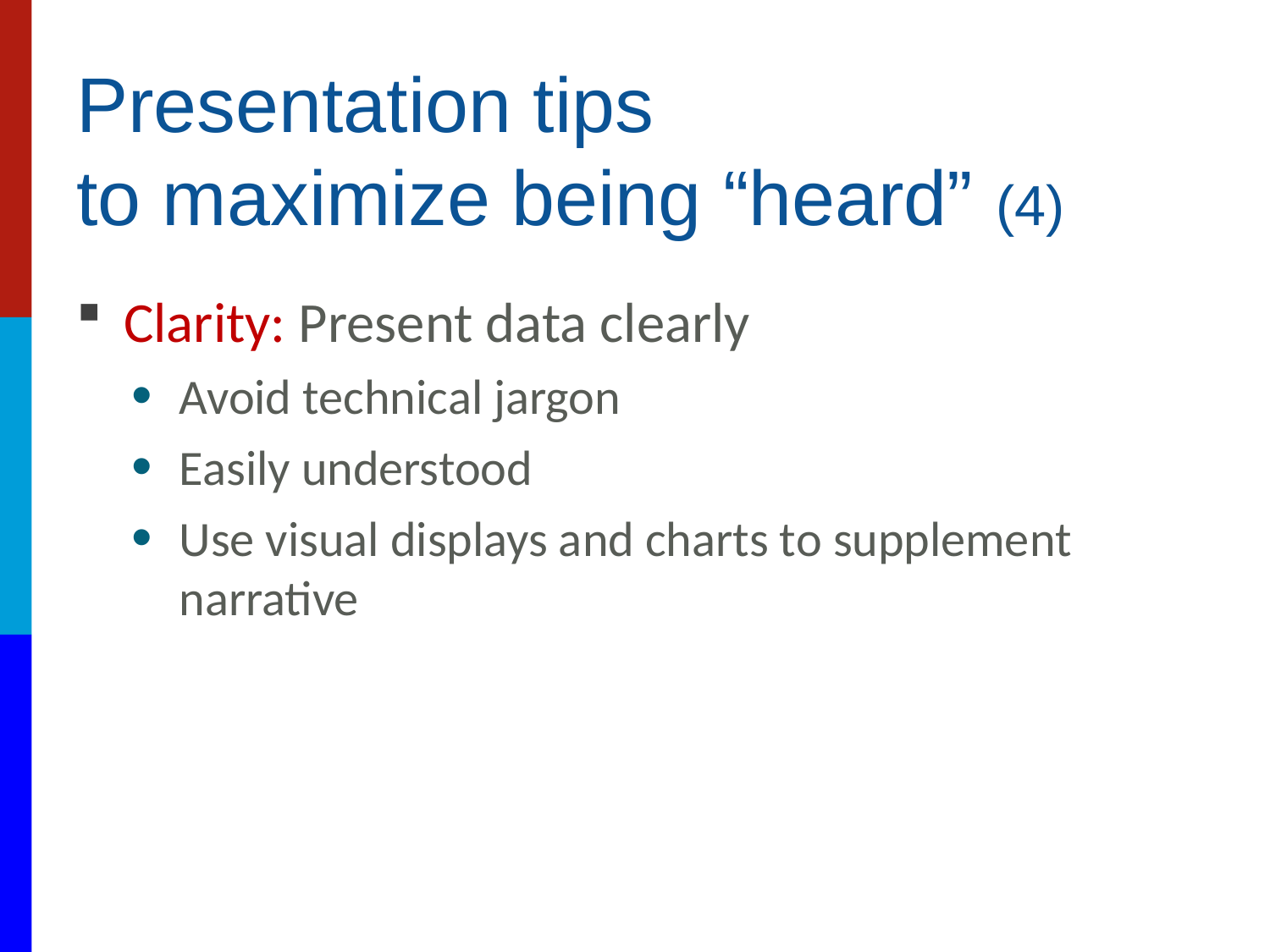

# Presentation tips to maximize being “heard” (4)
Clarity: Present data clearly
Avoid technical jargon
Easily understood
Use visual displays and charts to supplement narrative